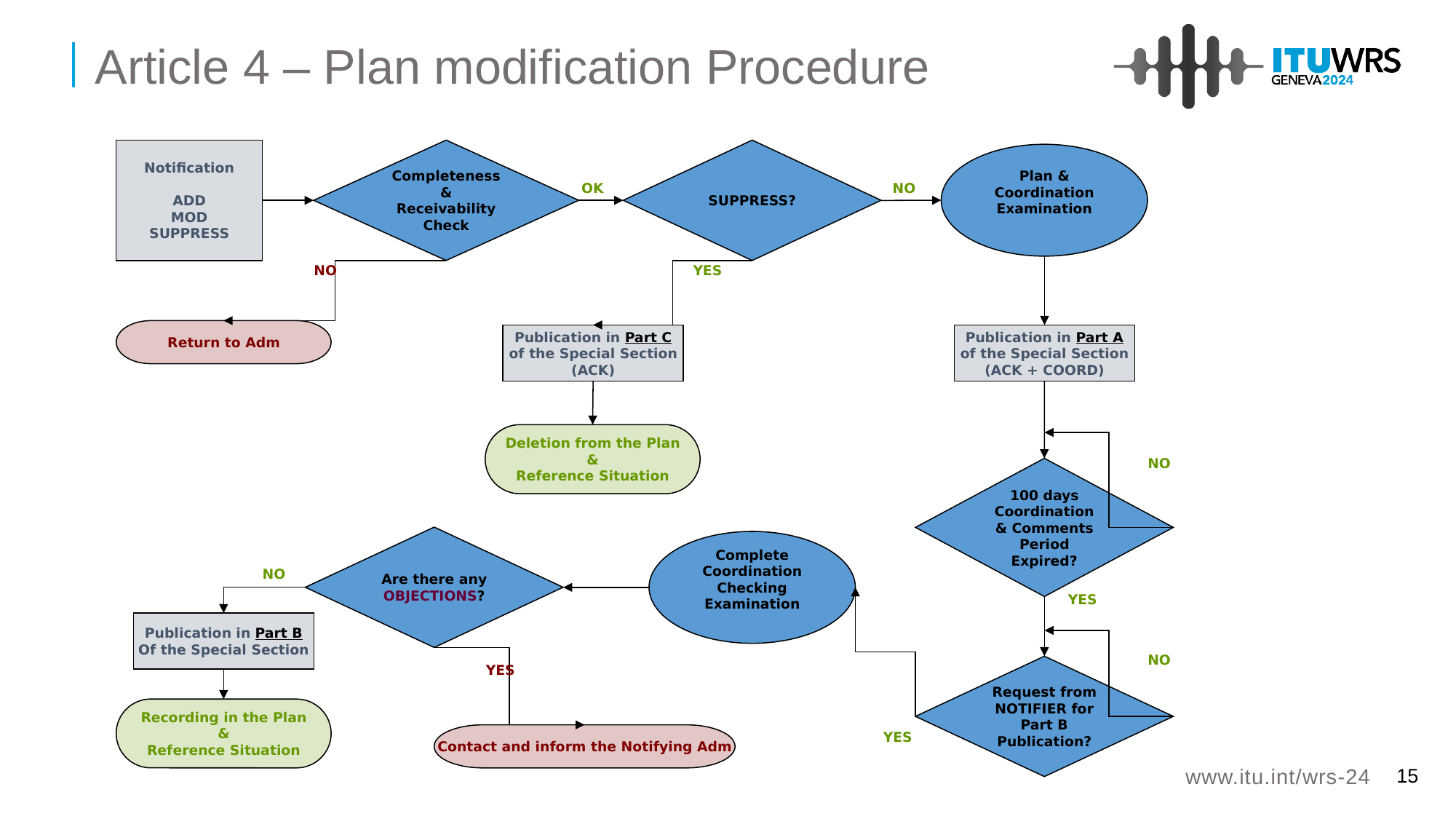

Article 4 – Plan modification Procedure
Notification

ADD
MOD
SUPPRESS
Completeness & Receivability Check
SUPPRESS?

Plan & Coordination Examination

OK
NO
YES
NO
Return to Adm
Publication in Part C
of the Special Section
(ACK)
Publication in Part A
of the Special Section
(ACK + COORD)
Deletion from the Plan
&
Reference Situation
NO
100 days Coordination & Comments Period Expired?
Are there any OBJECTIONS?

Complete Coordination
Checking Examination

NO
YES
Publication in Part B
Of the Special Section
NO
YES
Request from NOTIFIER for Part B Publication?
Recording in the Plan
&
Reference Situation
YES
Contact and inform the Notifying Adm